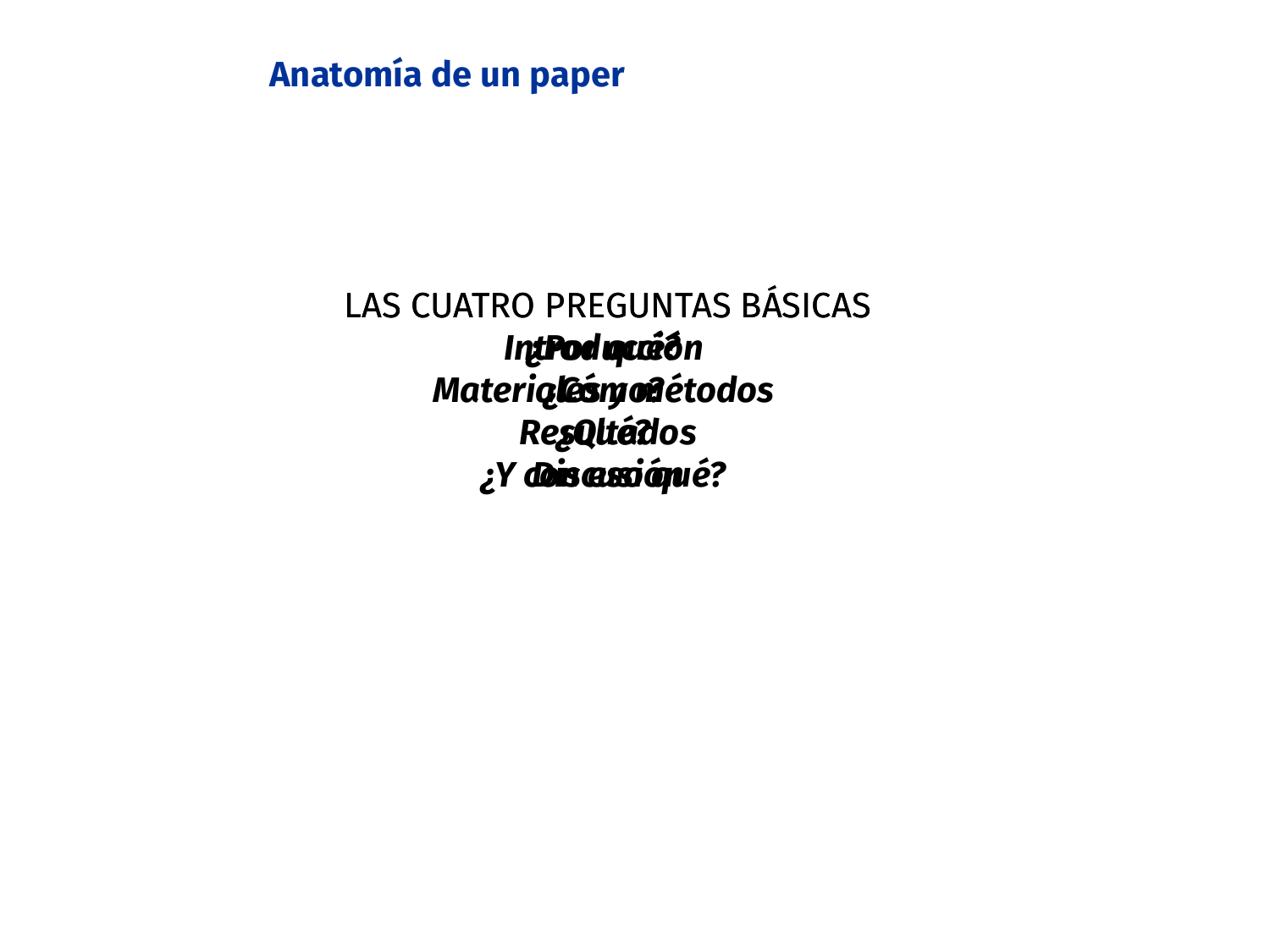

Anatomía de un paper
LAS CUATRO PREGUNTAS BÁSICAS
¿Por qué?
¿Cómo?
¿Qué?
¿Y con eso qué?

LAS CUATRO PREGUNTAS BÁSICAS
Introducción
Materiales y métodos
Resultados
Discusión